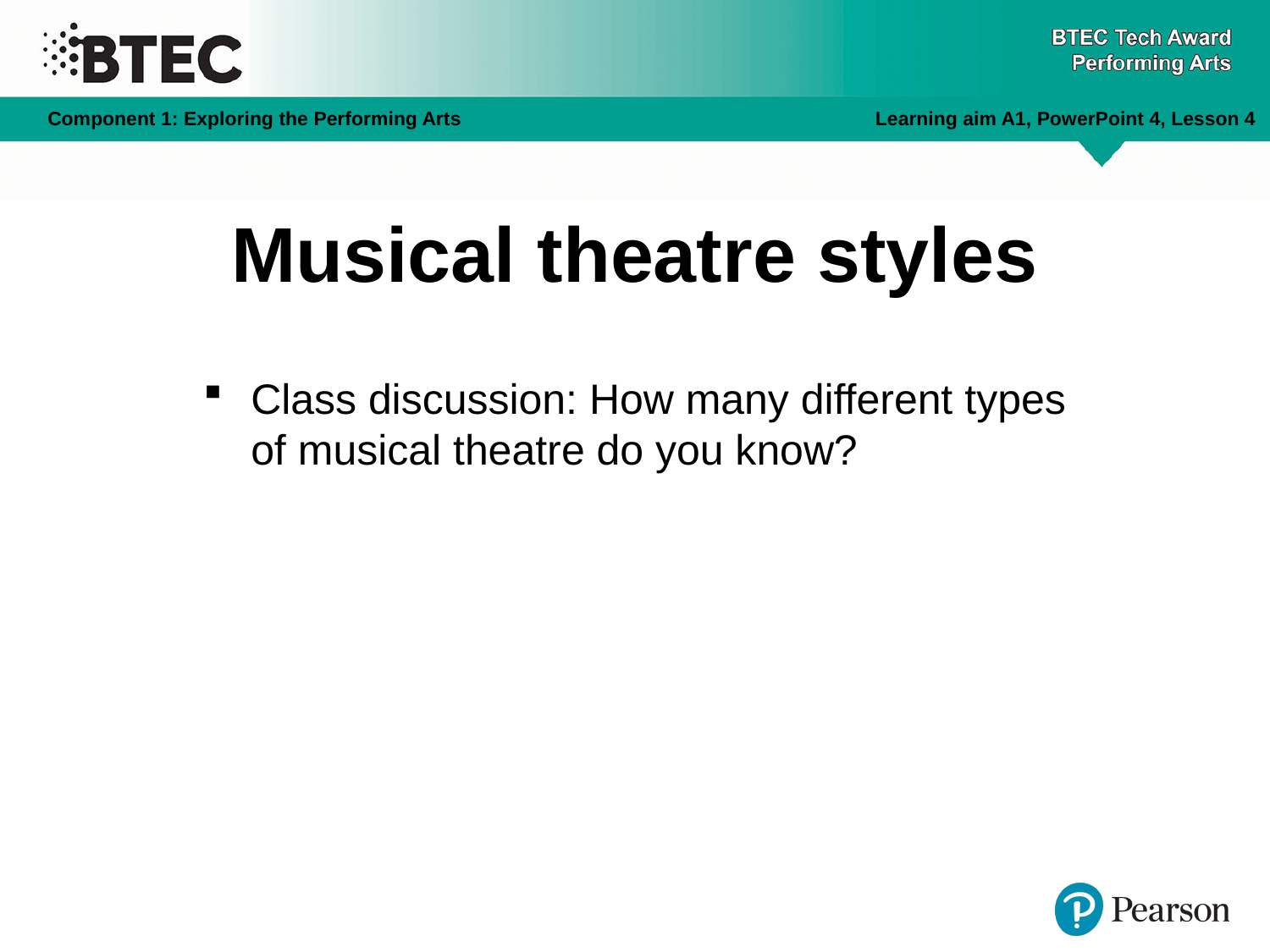

# Musical theatre styles
Class discussion: How many different types of musical theatre do you know?